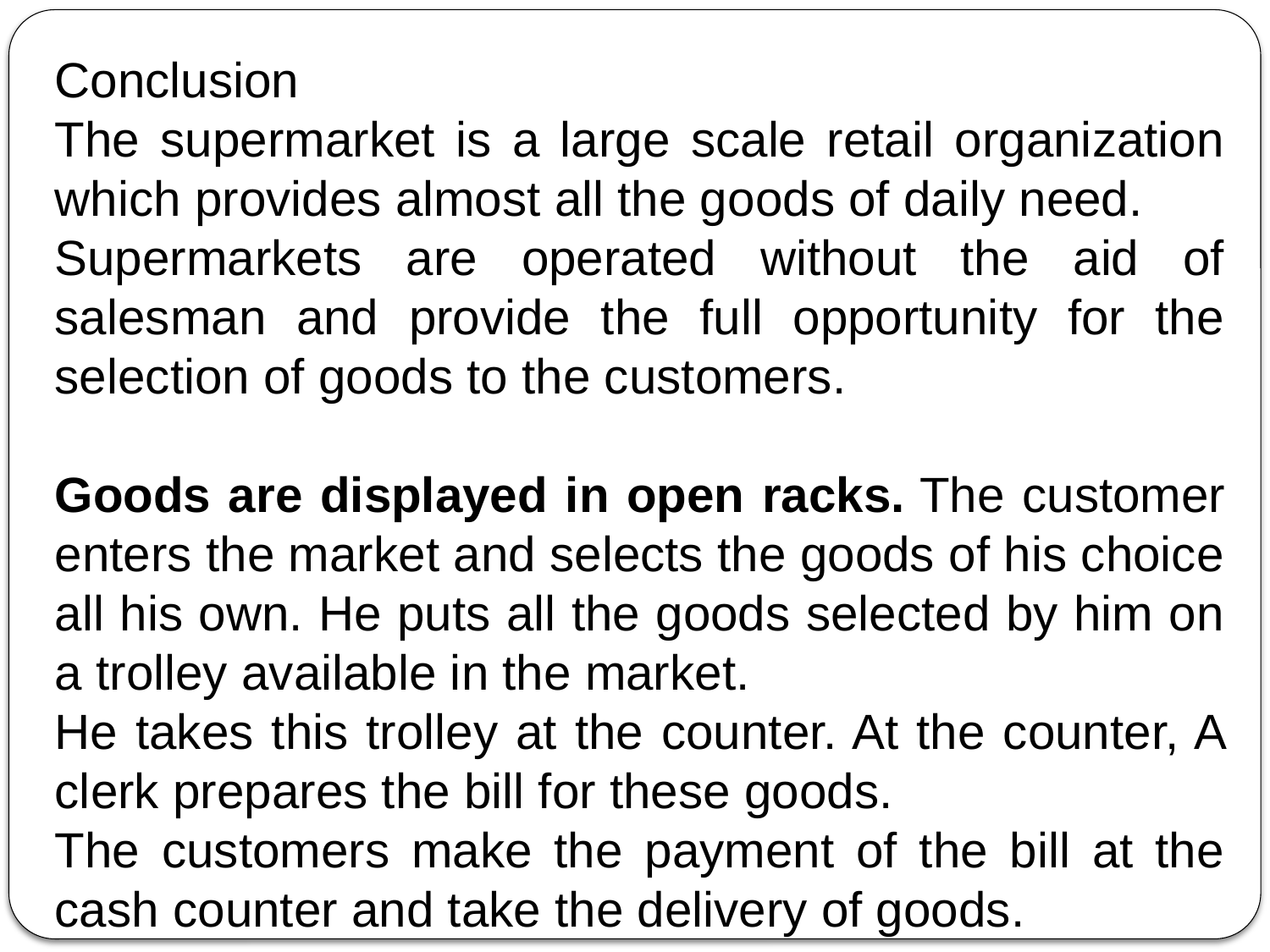

Conclusion
The supermarket is a large scale retail organization which provides almost all the goods of daily need.
Supermarkets are operated without the aid of salesman and provide the full opportunity for the selection of goods to the customers.

Goods are displayed in open racks. The customer enters the market and selects the goods of his choice all his own. He puts all the goods selected by him on a trolley available in the market.
He takes this trolley at the counter. At the counter, A clerk prepares the bill for these goods.
The customers make the payment of the bill at the cash counter and take the delivery of goods.